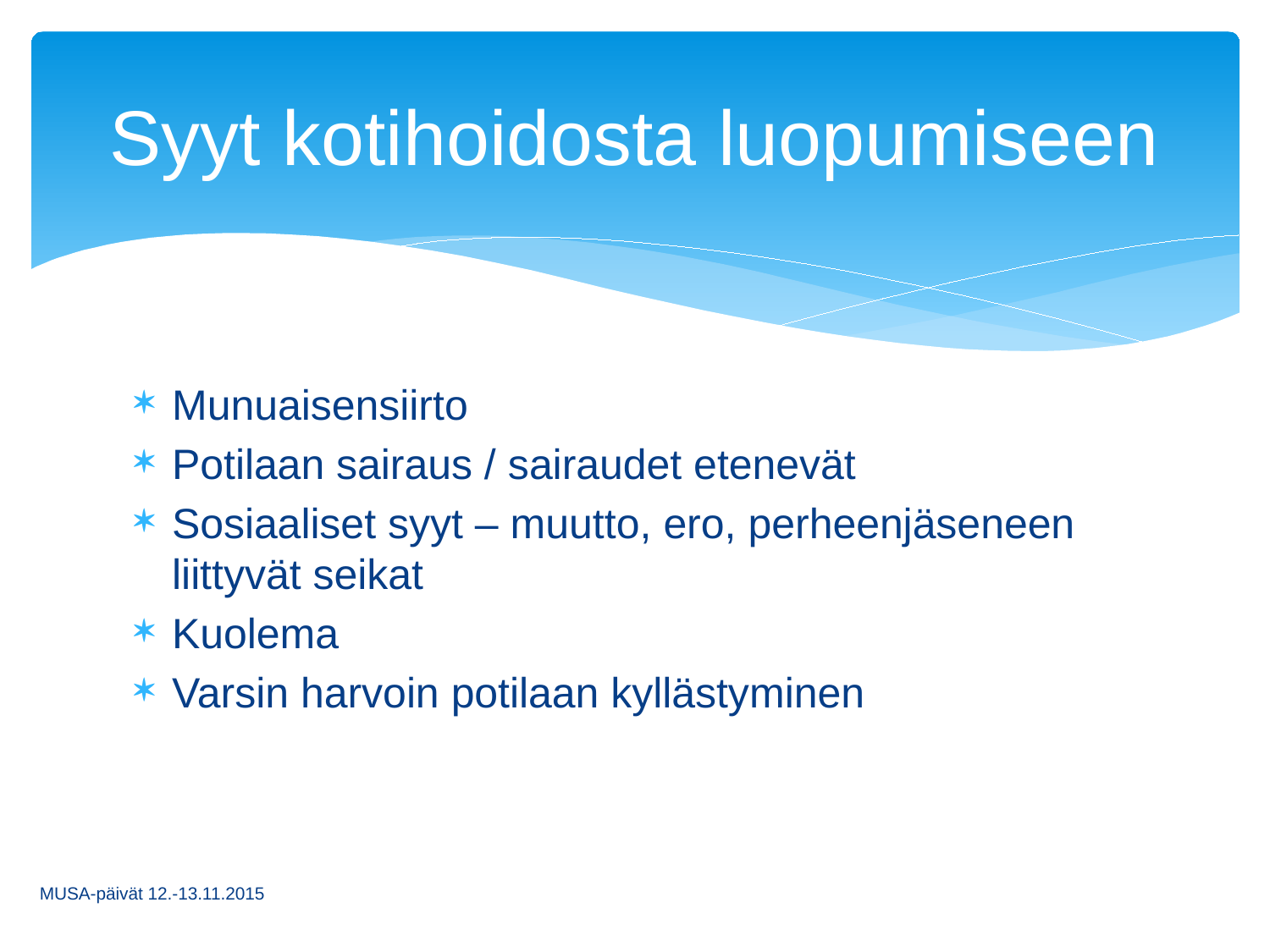

# Syyt kotihoidosta luopumiseen
Munuaisensiirto
Potilaan sairaus / sairaudet etenevät
Sosiaaliset syyt – muutto, ero, perheenjäseneen liittyvät seikat
Kuolema
Varsin harvoin potilaan kyllästyminen

MUSA-päivät 12.-13.11.2015